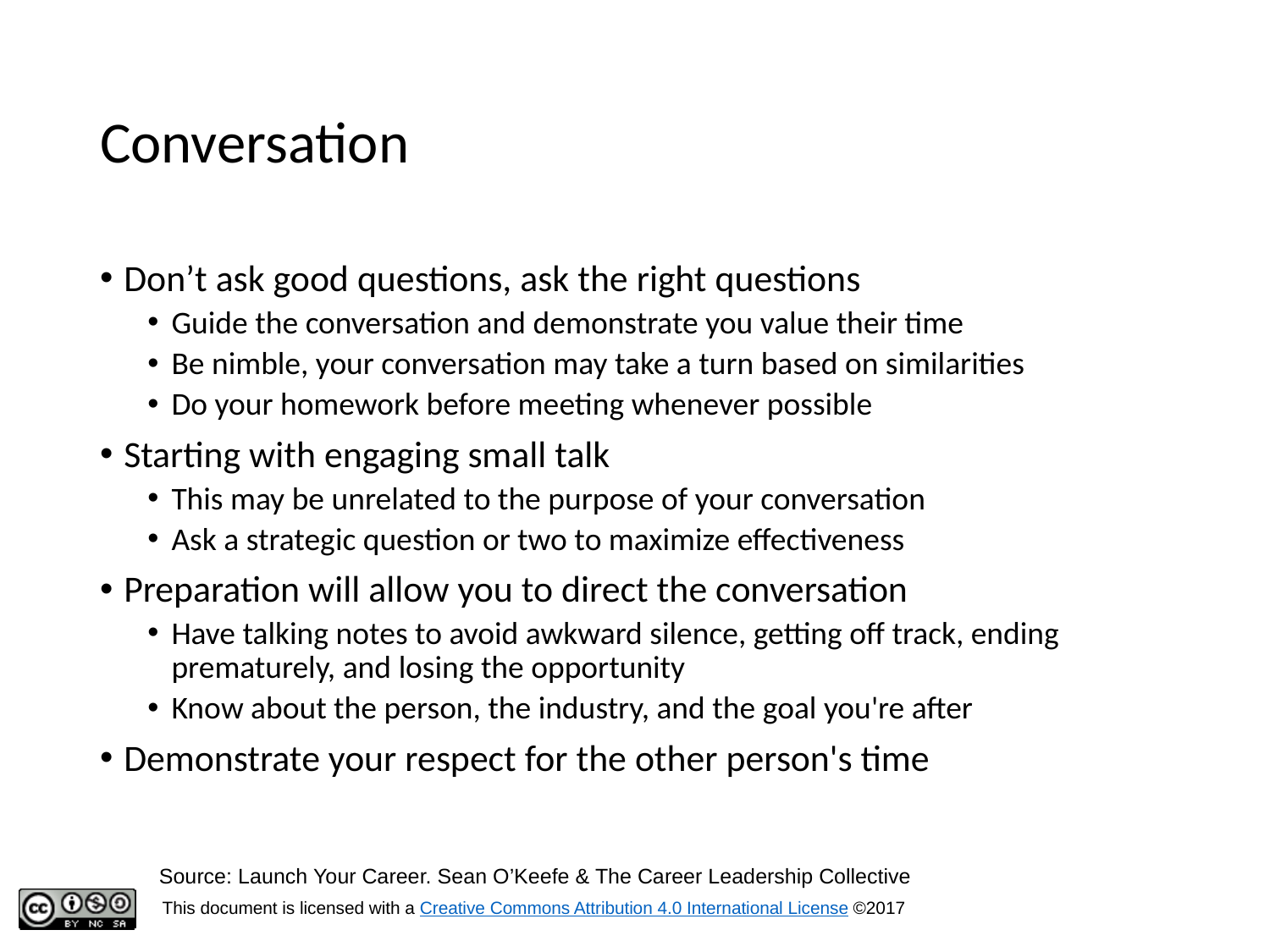

# Conversation
Don’t ask good questions, ask the right questions
Guide the conversation and demonstrate you value their time
Be nimble, your conversation may take a turn based on similarities
Do your homework before meeting whenever possible
Starting with engaging small talk
This may be unrelated to the purpose of your conversation
Ask a strategic question or two to maximize effectiveness
Preparation will allow you to direct the conversation
Have talking notes to avoid awkward silence, getting off track, ending prematurely, and losing the opportunity
Know about the person, the industry, and the goal you're after
Demonstrate your respect for the other person's time
Source: Launch Your Career. Sean O’Keefe & The Career Leadership Collective